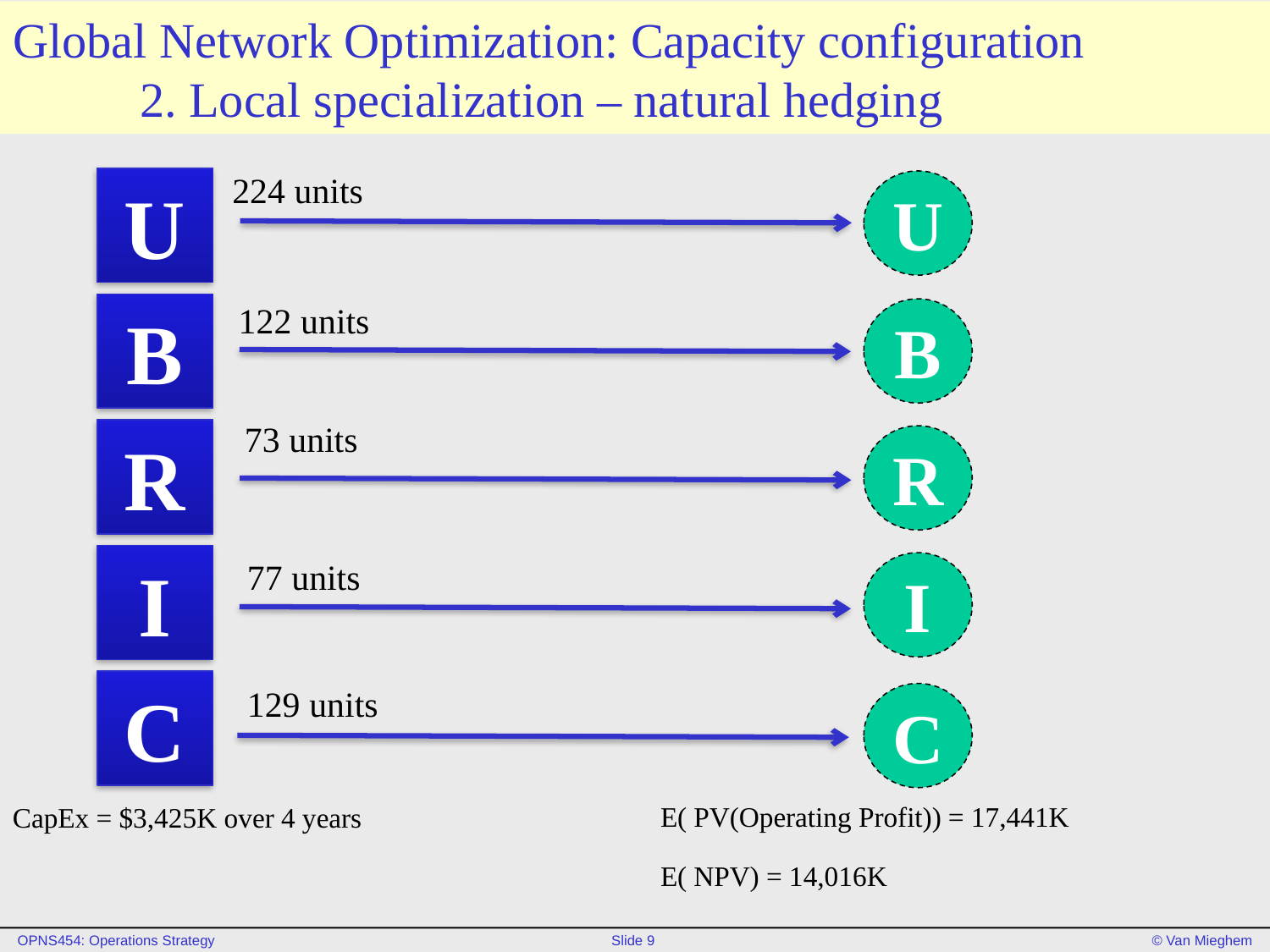

# Global Network Optimization: Capacity configuration 2. Local specialization – natural hedging
224 units
U
U
122 units
B
B
73 units
R
R
I
77 units
I
C
129 units
C
E( PV(Operating Profit)) = 17,441K
CapEx = $3,425K over 4 years
E( NPV) = 14,016K